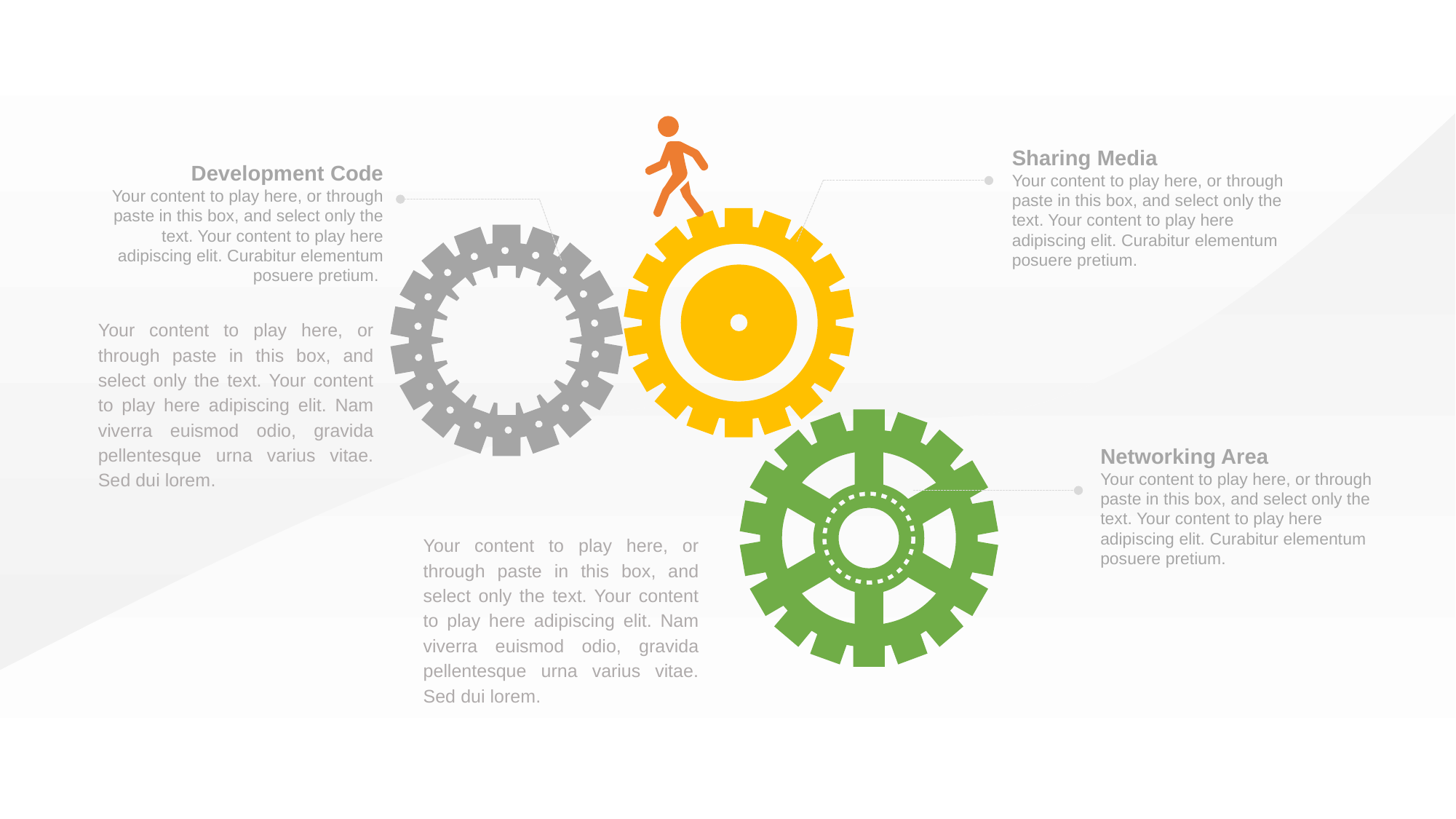

Sharing Media
Your content to play here, or through paste in this box, and select only the text. Your content to play here adipiscing elit. Curabitur elementum posuere pretium.
Development Code
Your content to play here, or through paste in this box, and select only the text. Your content to play here adipiscing elit. Curabitur elementum posuere pretium.

Your content to play here, or through paste in this box, and select only the text. Your content to play here adipiscing elit. Nam viverra euismod odio, gravida pellentesque urna varius vitae. Sed dui lorem.

Networking Area
Your content to play here, or through paste in this box, and select only the text. Your content to play here adipiscing elit. Curabitur elementum posuere pretium.
Your content to play here, or through paste in this box, and select only the text. Your content to play here adipiscing elit. Nam viverra euismod odio, gravida pellentesque urna varius vitae. Sed dui lorem.